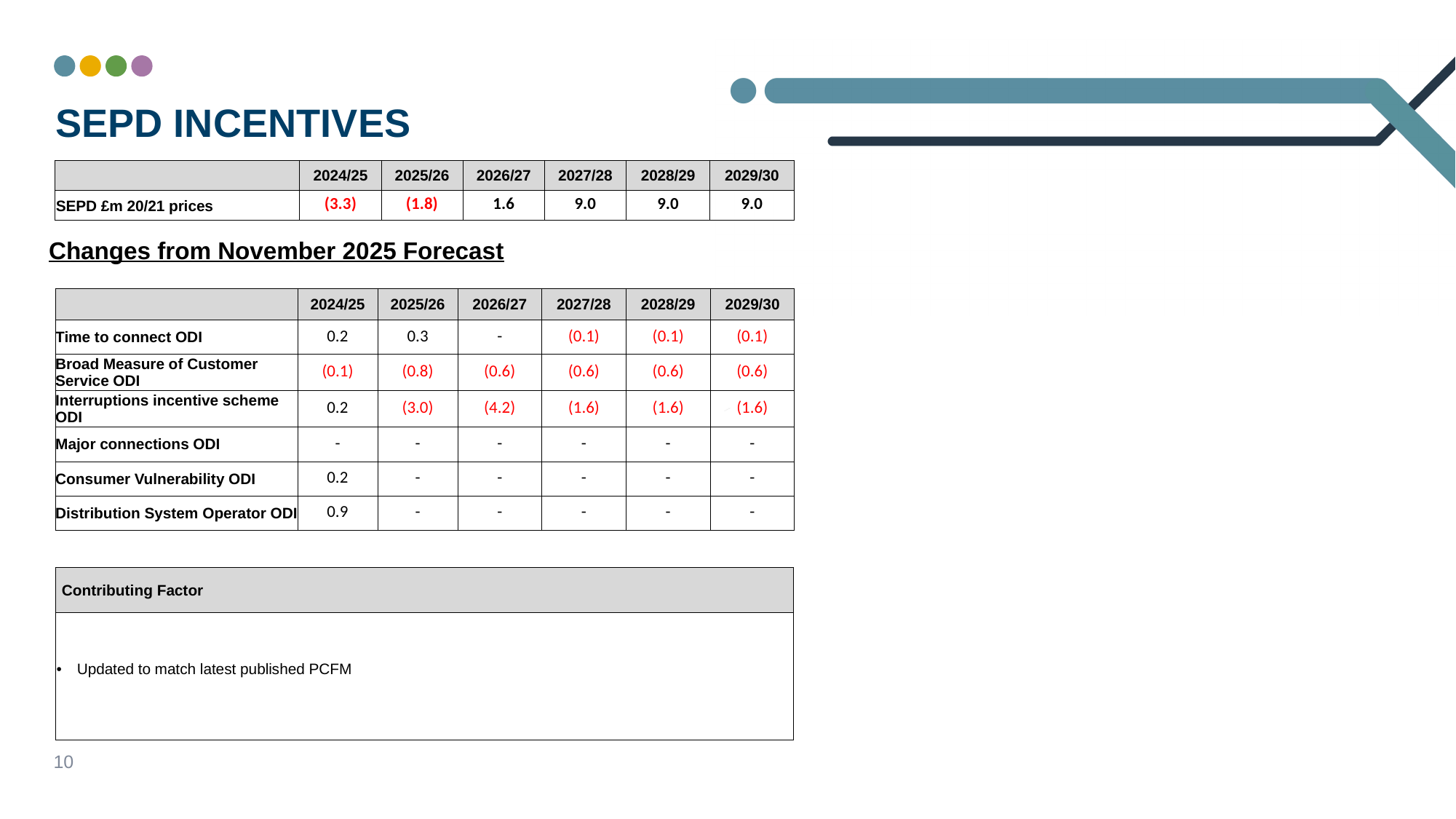

# SEPD Incentives
|  | 2024/25 | 2025/26 | 2026/27 | 2027/28 | 2028/29 | 2029/30 |
| --- | --- | --- | --- | --- | --- | --- |
| SEPD £m 20/21 prices | (3.3) | (1.8) | 1.6 | 9.0 | 9.0 | 9.0 |
Changes from November 2025 Forecast
|  | 2024/25 | 2025/26 | 2026/27 | 2027/28 | 2028/29 | 2029/30 |
| --- | --- | --- | --- | --- | --- | --- |
| Time to connect ODI | 0.2 | 0.3 | - | (0.1) | (0.1) | (0.1) |
| Broad Measure of Customer Service ODI | (0.1) | (0.8) | (0.6) | (0.6) | (0.6) | (0.6) |
| Interruptions incentive scheme ODI | 0.2 | (3.0) | (4.2) | (1.6) | (1.6) | (1.6) |
| Major connections ODI | - | - | - | - | - | - |
| Consumer Vulnerability ODI | 0.2 | - | - | - | - | - |
| Distribution System Operator ODI | 0.9 | - | - | - | - | - |
| Contributing Factor |
| --- |
| Updated to match latest published PCFM |